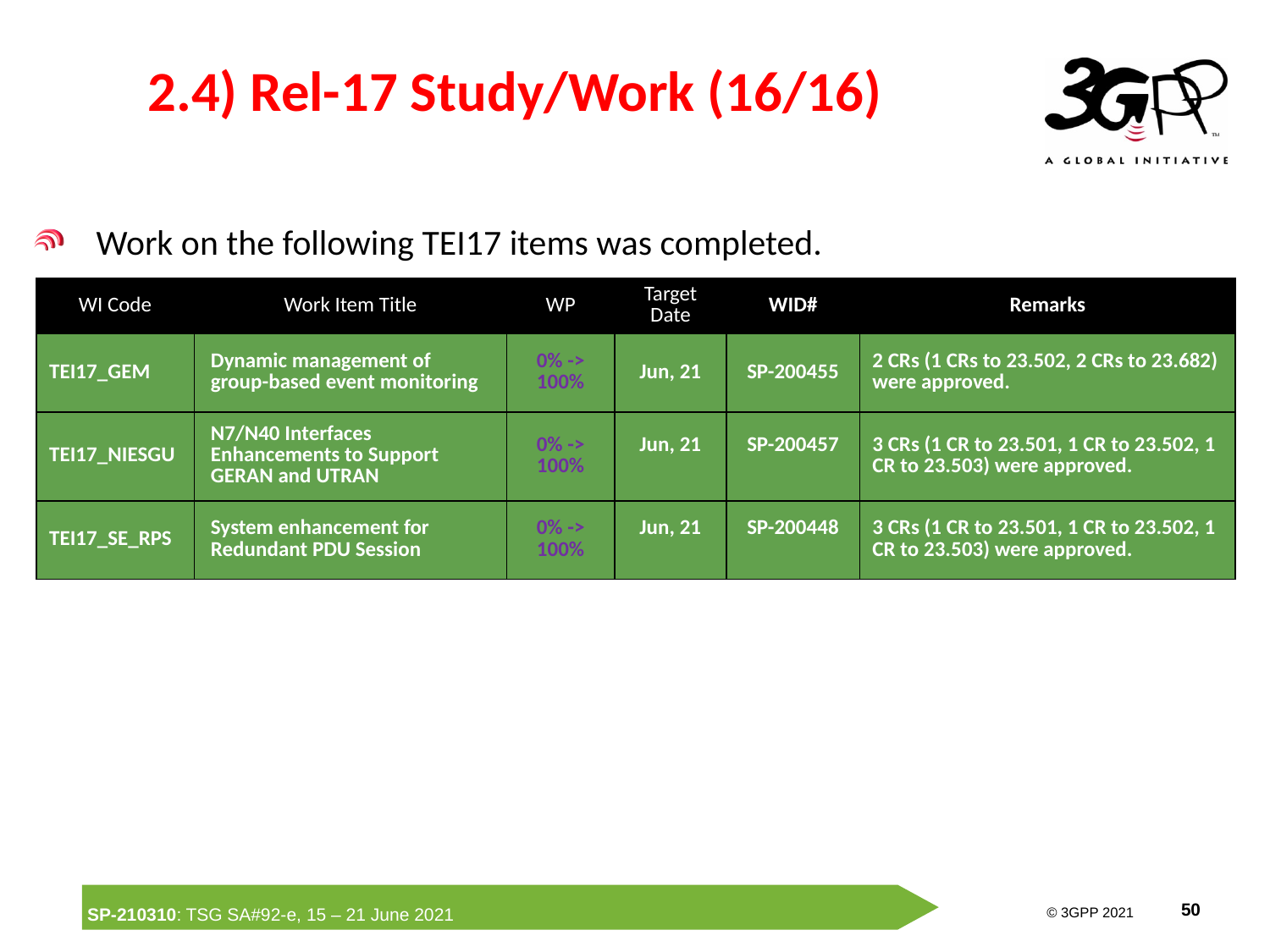

# 2.4) Rel-17 Study/Work (16/16)
Work on the following TEI17 items was completed.
| WI Code | Work Item Title | WP | Target Date | WID# | Remarks |
| --- | --- | --- | --- | --- | --- |
| TEI17\_GEM | Dynamic management of group-based event monitoring | 0% -> 100% | Jun, 21 | SP-200455 | 2 CRs (1 CRs to 23.502, 2 CRs to 23.682) were approved. |
| TEI17\_NIESGU | N7/N40 Interfaces Enhancements to Support GERAN and UTRAN | 0% -> 100% | Jun, 21 | SP-200457 | 3 CRs (1 CR to 23.501, 1 CR to 23.502, 1 CR to 23.503) were approved. |
| TEI17\_SE\_RPS | System enhancement for Redundant PDU Session | 0% -> 100% | Jun, 21 | SP-200448 | 3 CRs (1 CR to 23.501, 1 CR to 23.502, 1 CR to 23.503) were approved. |